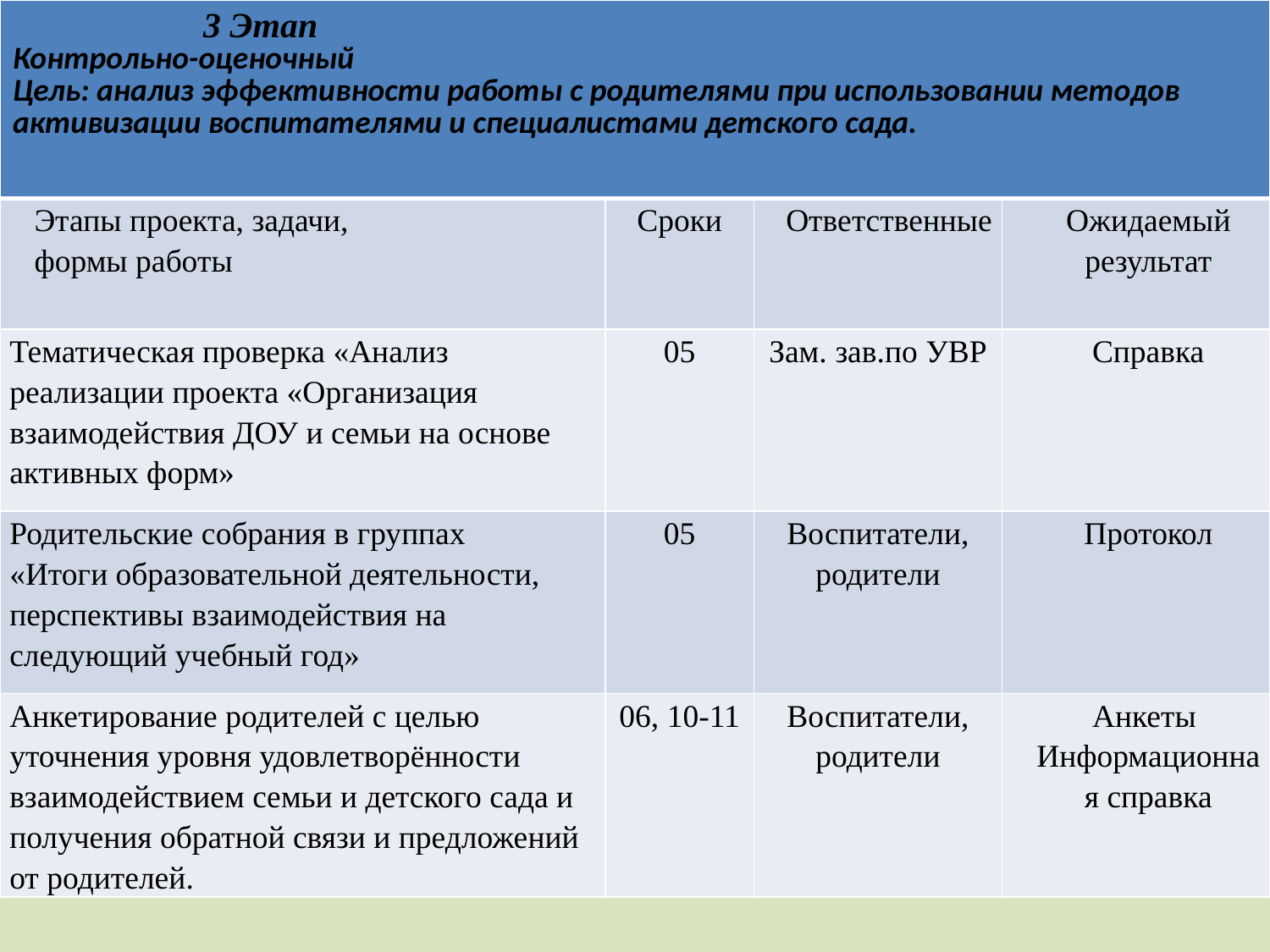

| 3 Этап Контрольно-оценочный Цель: анализ эффективности работы с родителями при использовании методов активизации воспитателями и специалистами детского сада. |  |  |  |
| --- | --- | --- | --- |
| Этапы проекта, задачи, формы работы | Сроки | Ответственные | Ожидаемый результат |
| Тематическая проверка «Анализ реализации проекта «Организация взаимодействия ДОУ и семьи на основе активных форм» | 05 | Зам. зав.по УВР | Справка |
| Родительские собрания в группах «Итоги образовательной деятельности, перспективы взаимодействия на следующий учебный год» | 05 | Воспитатели, родители | Протокол |
| Анкетирование родителей с целью уточнения уровня удовлетворённости взаимодействием семьи и детского сада и получения обратной связи и предложений от родителей. | 06, 10-11 | Воспитатели, родители | Анкеты Информационная справка |
#